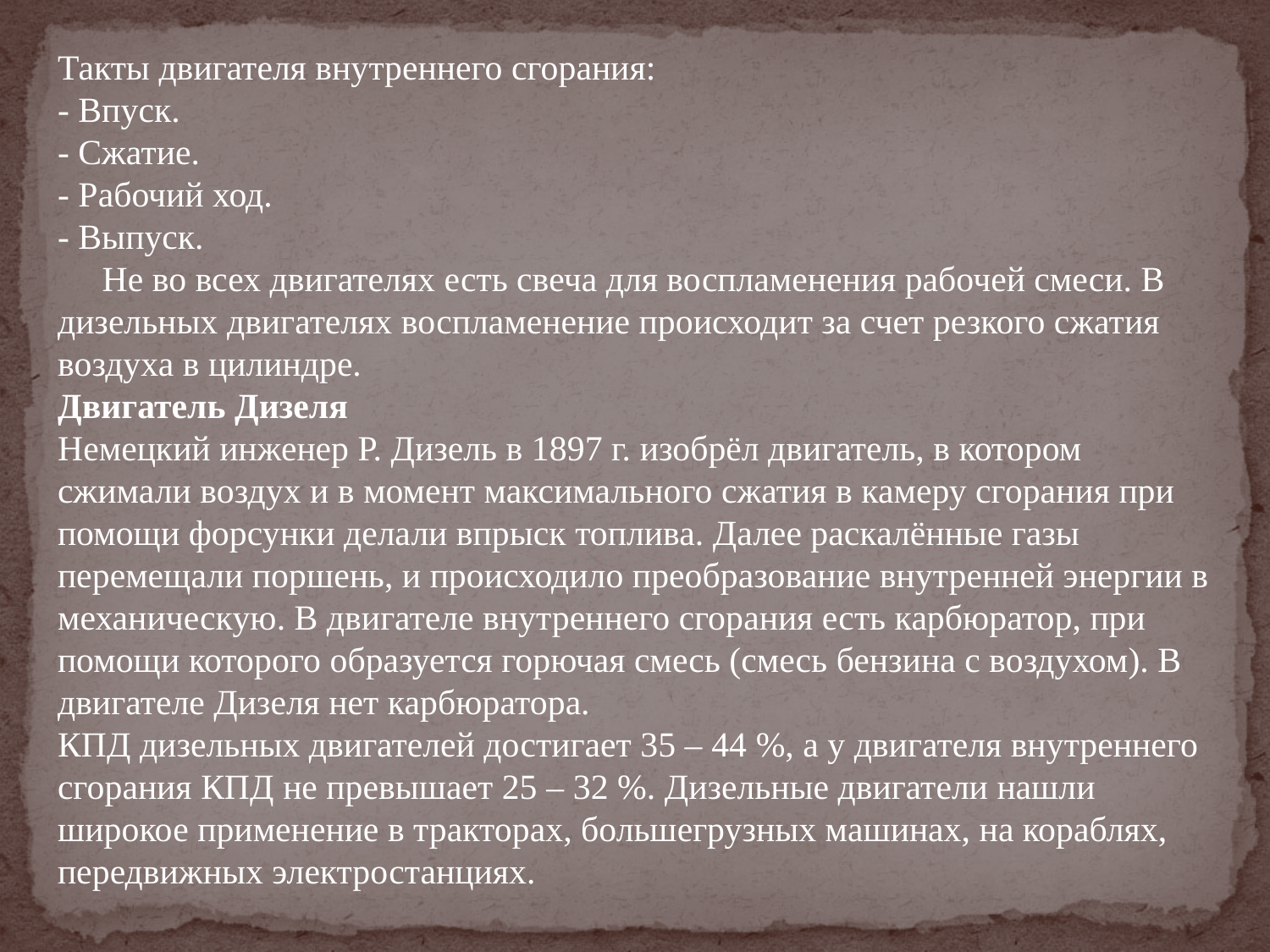

Такты двигателя внутреннего сгорания:
- Впуск.
- Сжатие.
- Рабочий ход.
- Выпуск.
     Не во всех двигателях есть свеча для воспламенения рабочей смеси. В дизельных двигателях воспламенение происходит за счет резкого сжатия воздуха в цилиндре.
Двигатель Дизеля
Немецкий инженер Р. Дизель в 1897 г. изобрёл двигатель, в котором сжимали воздух и в момент максимального сжатия в камеру сгорания при помощи форсунки делали впрыск топлива. Далее раскалённые газы перемещали поршень, и происходило преобразование внутренней энергии в механическую. В двигателе внутреннего сгорания есть карбюратор, при помощи которого образуется горючая смесь (смесь бензина с воздухом). В двигателе Дизеля нет карбюратора.
КПД дизельных двигателей достигает 35 – 44 %, а у двигателя внутреннего сгорания КПД не превышает 25 – 32 %. Дизельные двигатели нашли широкое применение в тракторах, большегрузных машинах, на кораблях, передвижных электростанциях.